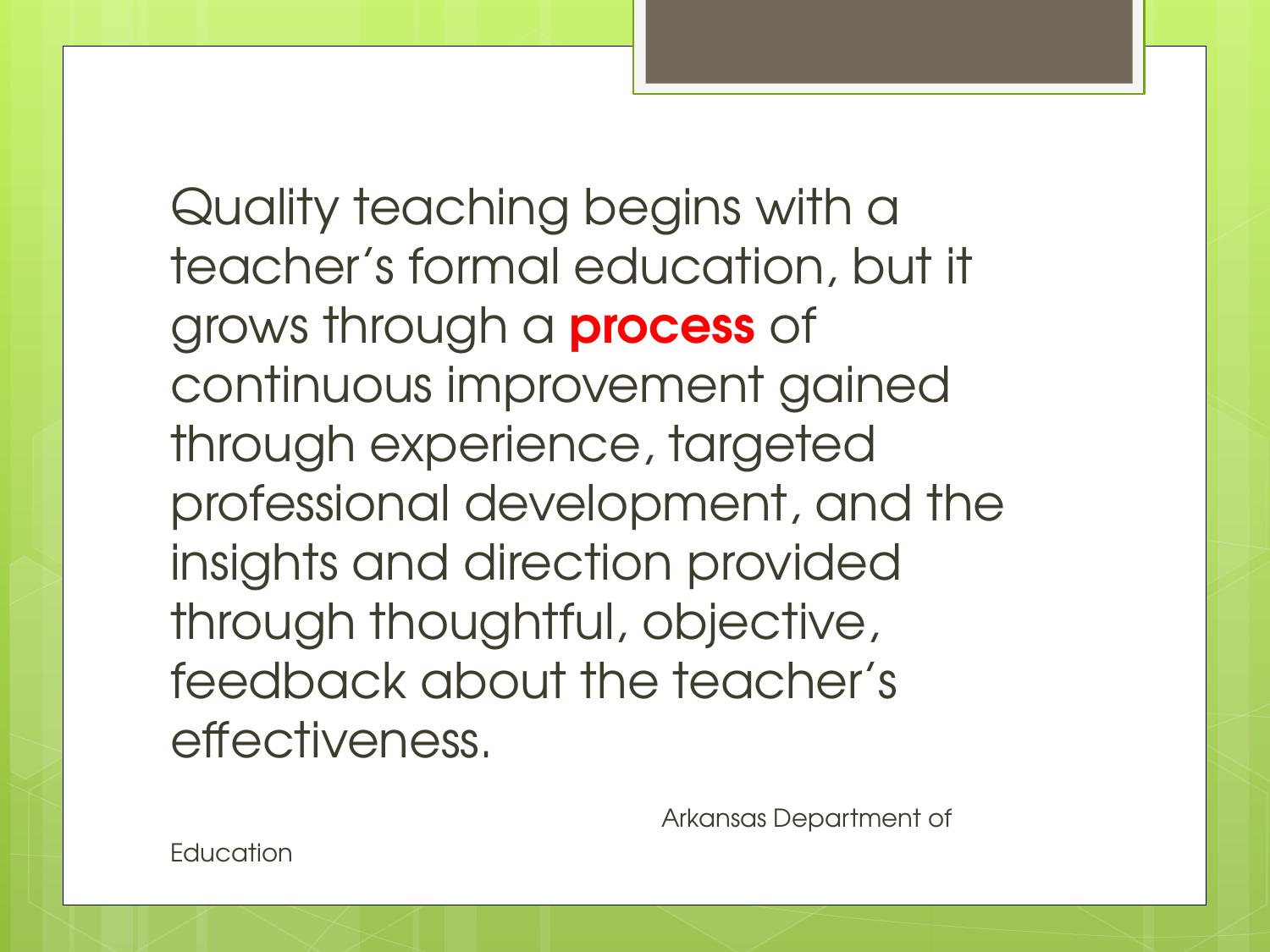

Quality teaching begins with a teacher’s formal education, but it grows through a process of continuous improvement gained through experience, targeted professional development, and the insights and direction provided through thoughtful, objective, feedback about the teacher’s effectiveness.
			        Arkansas Department of Education